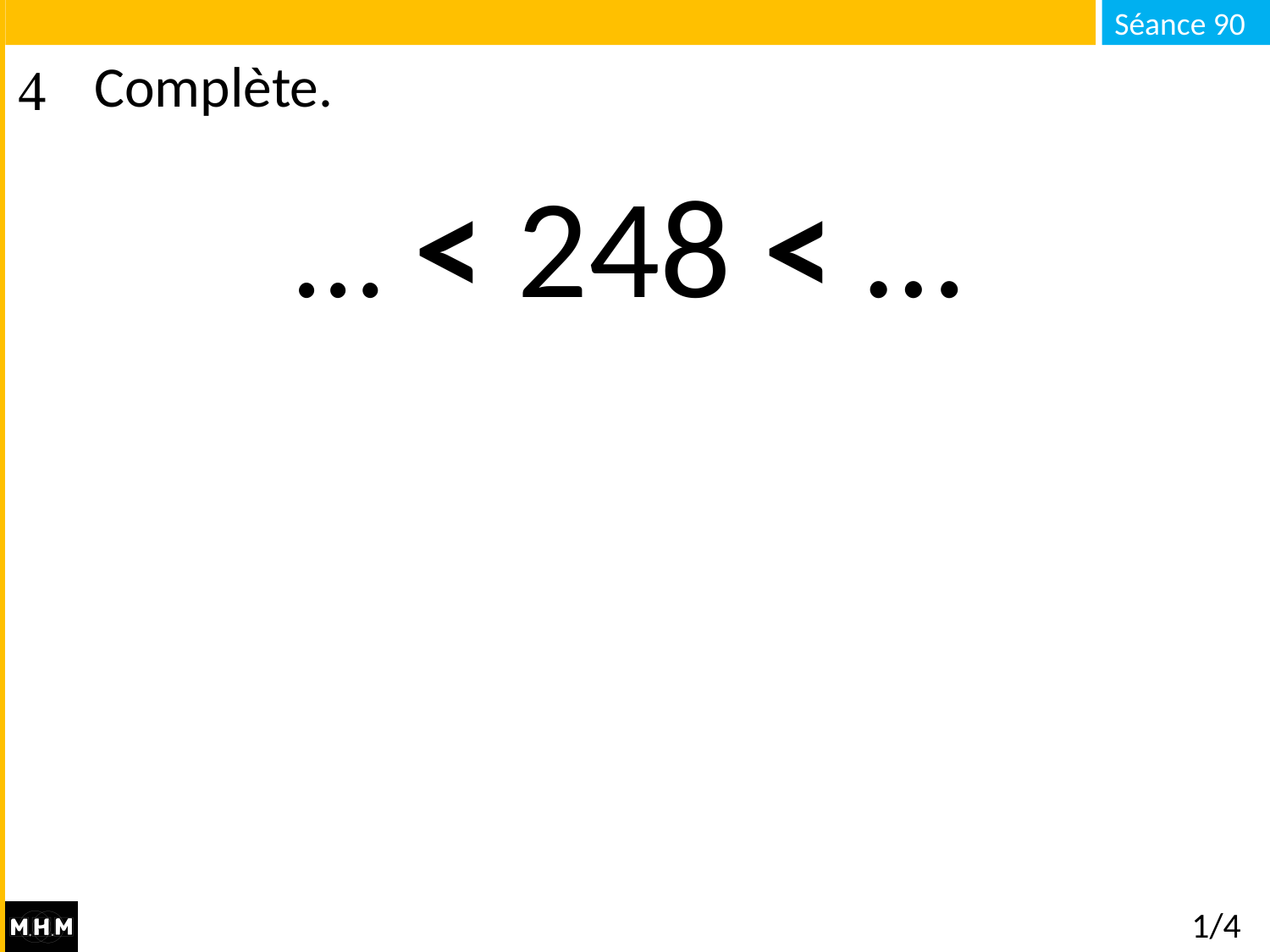

# Complète.
… < 248 < …
1/4